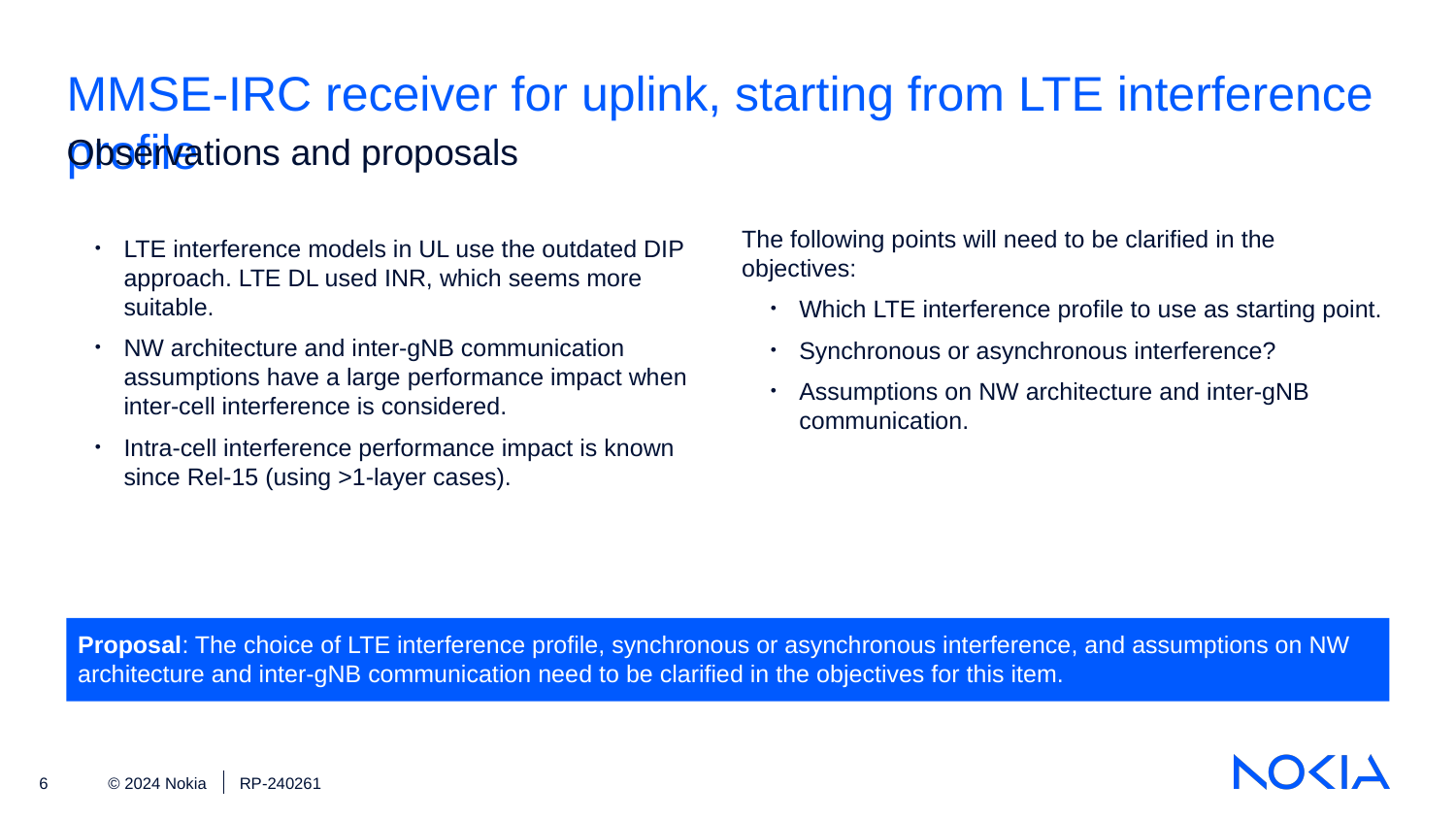

MMSE-IRC receiver for uplink, starting from LTE interference profile
Observations and proposals
The following points will need to be clarified in the objectives:
Which LTE interference profile to use as starting point.
Synchronous or asynchronous interference?
Assumptions on NW architecture and inter-gNB communication.
LTE interference models in UL use the outdated DIP approach. LTE DL used INR, which seems more suitable.
NW architecture and inter-gNB communication assumptions have a large performance impact when inter-cell interference is considered.
Intra-cell interference performance impact is known since Rel-15 (using >1-layer cases).
Proposal: The choice of LTE interference profile, synchronous or asynchronous interference, and assumptions on NW architecture and inter-gNB communication need to be clarified in the objectives for this item.

RP-240261